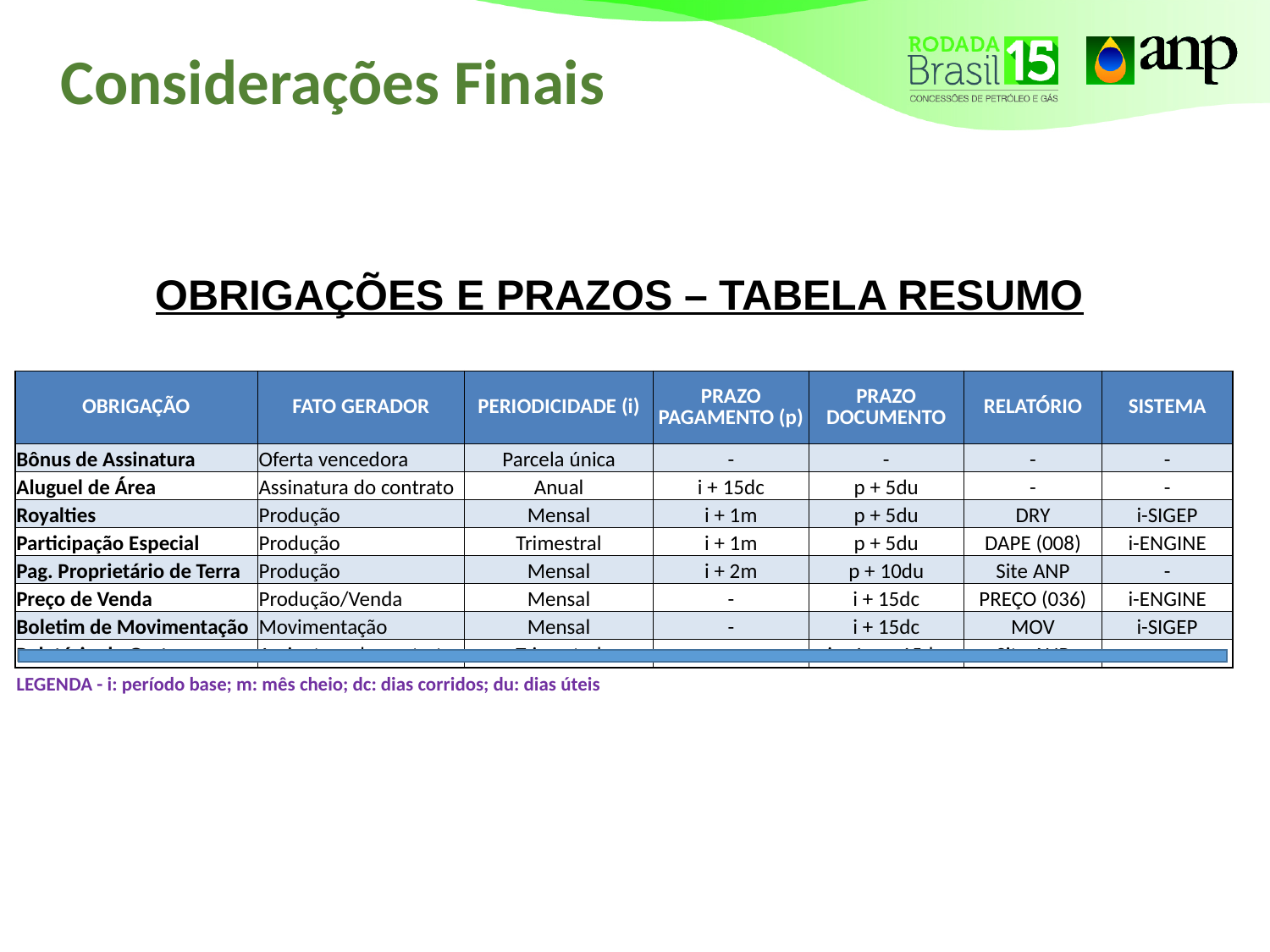

# Considerações Finais
OBRIGAÇÕES E PRAZOS – TABELA RESUMO
| OBRIGAÇÃO | FATO GERADOR | PERIODICIDADE (i) | PRAZO PAGAMENTO (p) | PRAZO DOCUMENTO | RELATÓRIO | SISTEMA |
| --- | --- | --- | --- | --- | --- | --- |
| Bônus de Assinatura | Oferta vencedora | Parcela única | - | - | - | - |
| Aluguel de Área | Assinatura do contrato | Anual | i + 15dc | p + 5du | - | - |
| Royalties | Produção | Mensal | i + 1m | p + 5du | DRY | i-SIGEP |
| Participação Especial | Produção | Trimestral | i + 1m | p + 5du | DAPE (008) | i-ENGINE |
| Pag. Proprietário de Terra | Produção | Mensal | i + 2m | p + 10du | Site ANP | - |
| Preço de Venda | Produção/Venda | Mensal | - | i + 15dc | PREÇO (036) | i-ENGINE |
| Boletim de Movimentação | Movimentação | Mensal | - | i + 15dc | MOV | i-SIGEP |
| Relatório de Gastos | Assinatura do contrato | Trimestral | - | i + 1m + 15du | Site ANP | - |
| LEGENDA - i: período base; m: mês cheio; dc: dias corridos; du: dias úteis |  |  |  |  |  |  |